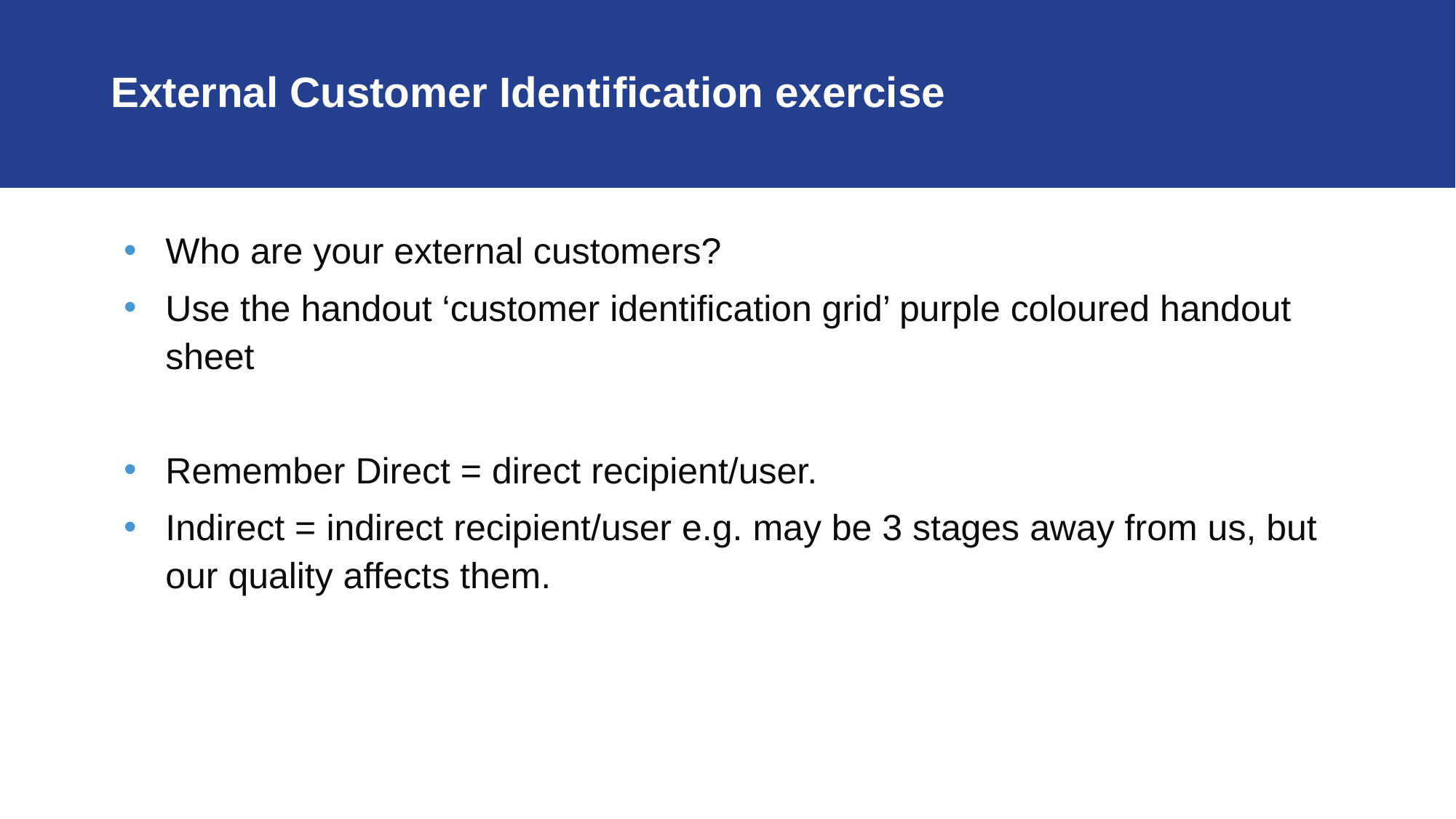

# External Customer Identification exercise
Who are your external customers?
Use the handout ‘customer identification grid’ purple coloured handout sheet

Remember Direct = direct recipient/user.
Indirect = indirect recipient/user e.g. may be 3 stages away from us, but our quality affects them.